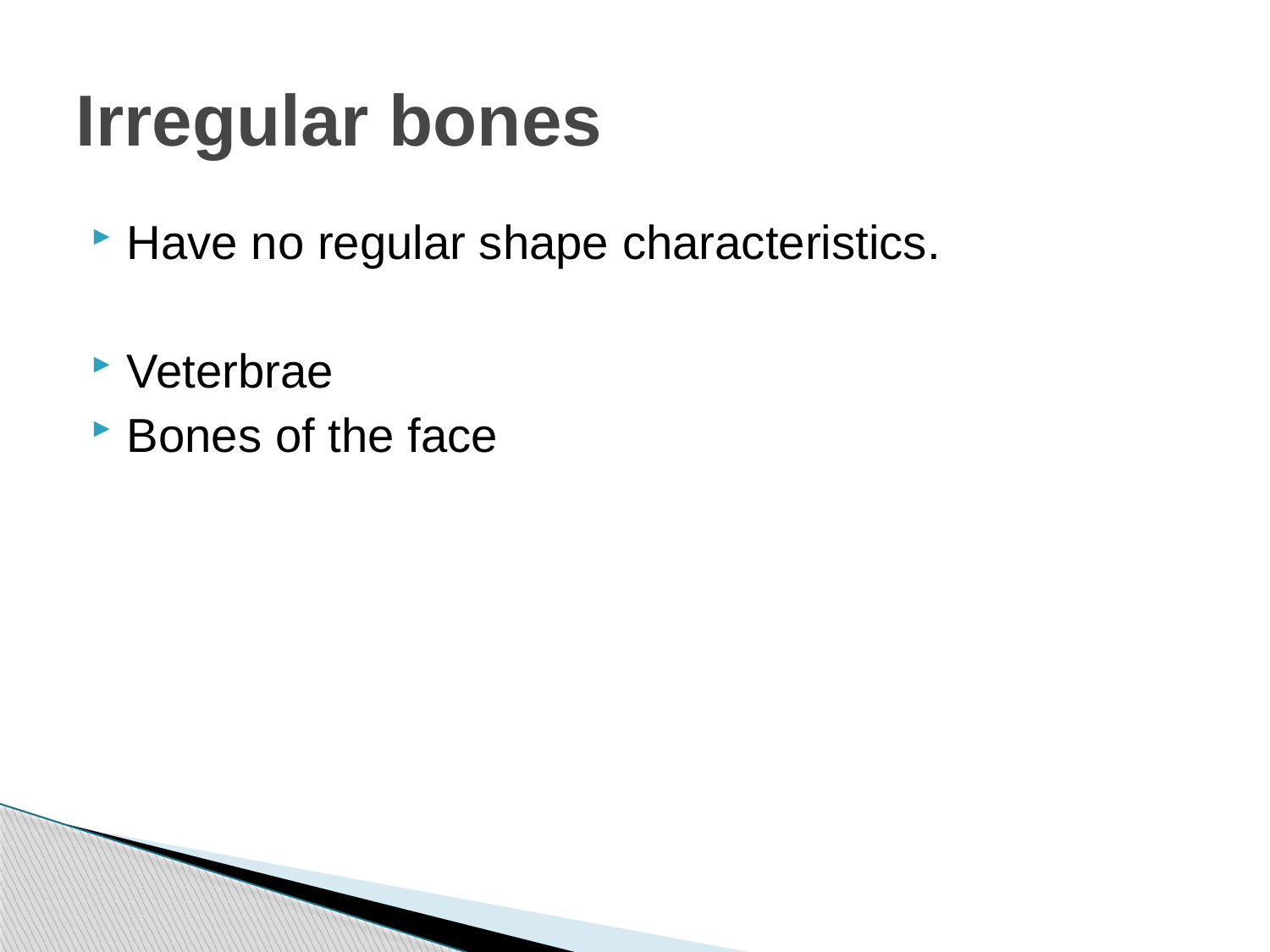

# Irregular bones
Have no regular shape characteristics.

Veterbrae
Bones of the face